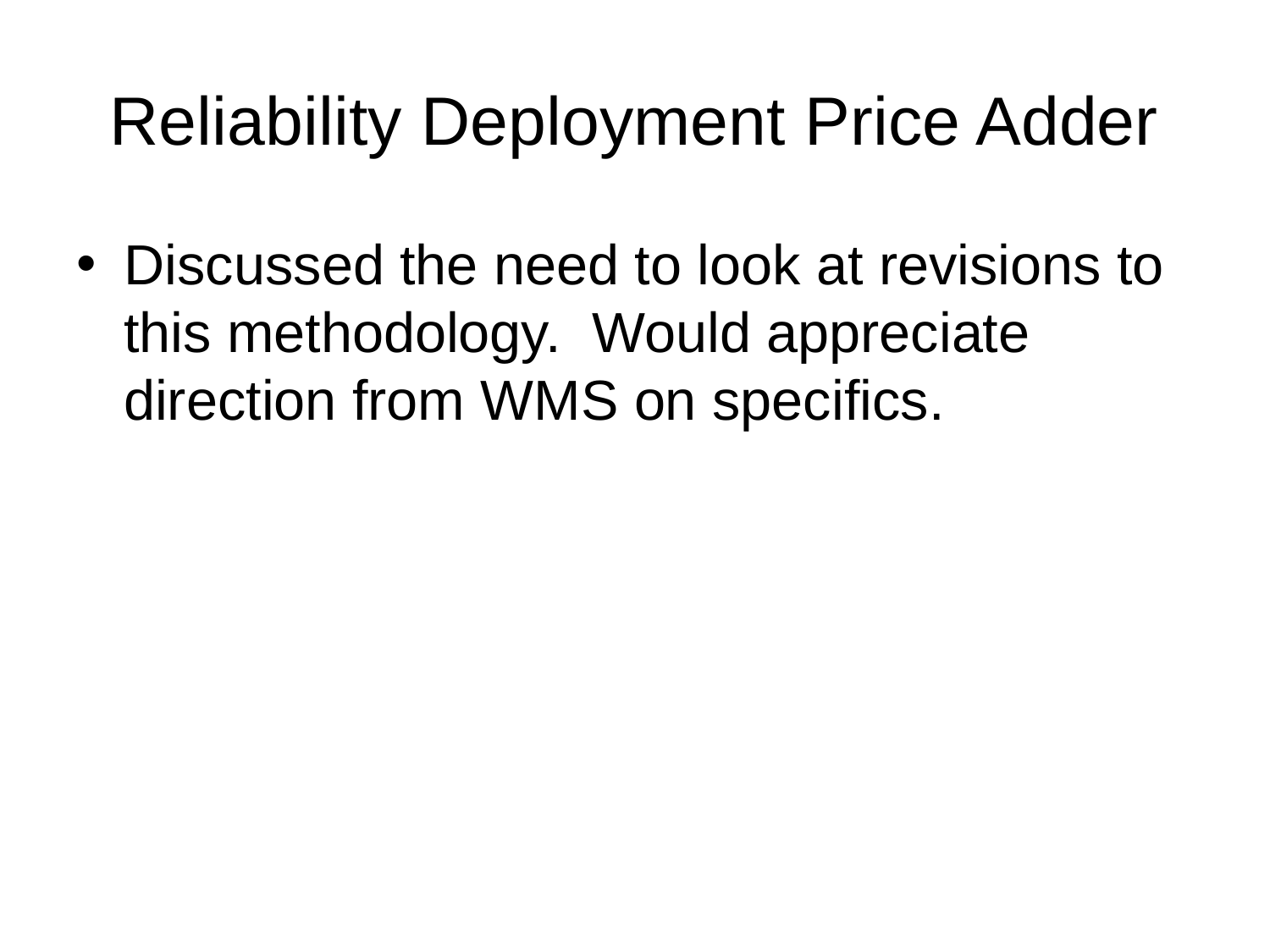

# Reliability Deployment Price Adder
Discussed the need to look at revisions to this methodology.  Would appreciate direction from WMS on specifics.